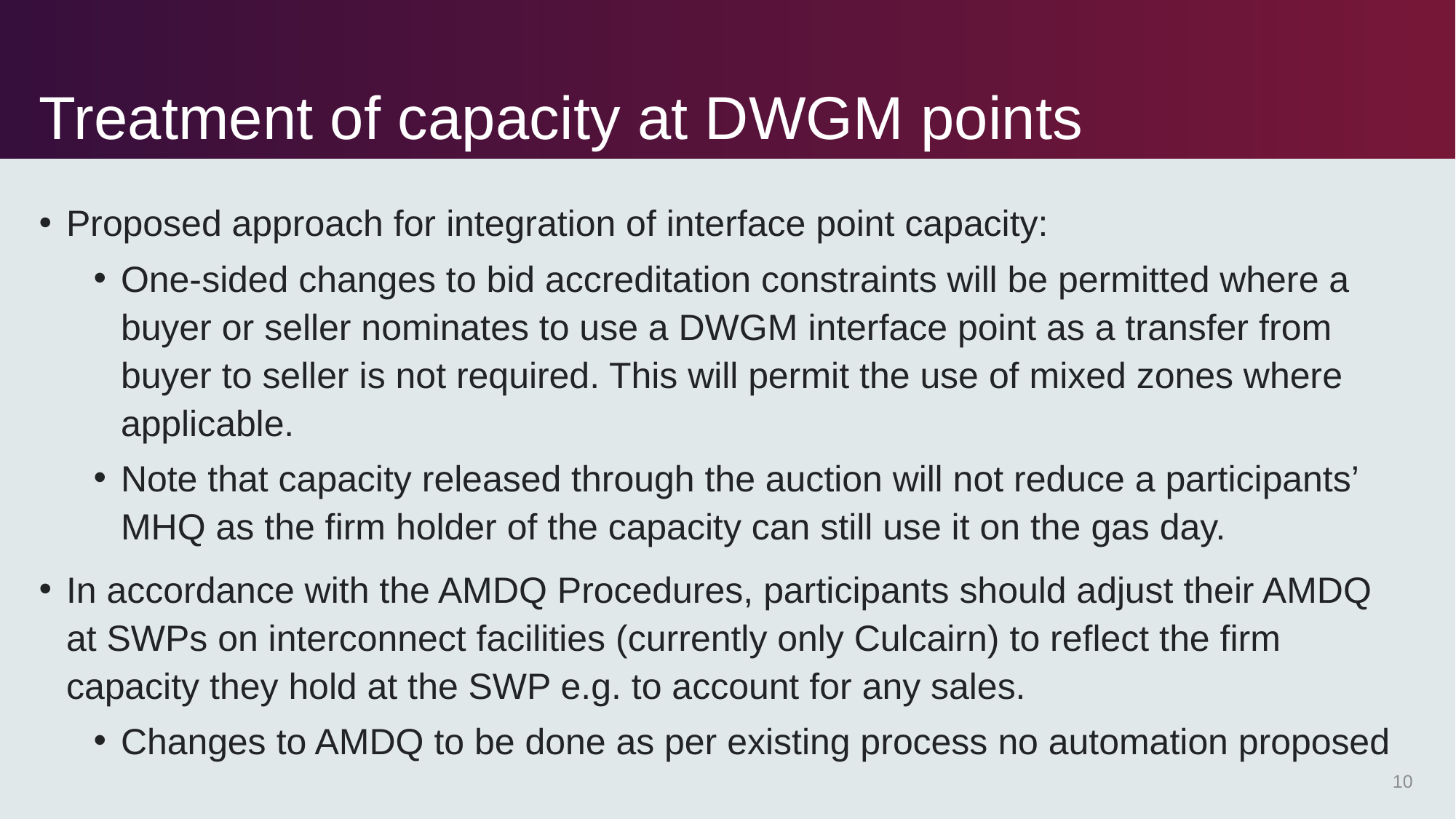

# Treatment of capacity at DWGM points
Proposed approach for integration of interface point capacity:
One-sided changes to bid accreditation constraints will be permitted where a buyer or seller nominates to use a DWGM interface point as a transfer from buyer to seller is not required. This will permit the use of mixed zones where applicable.
Note that capacity released through the auction will not reduce a participants’ MHQ as the firm holder of the capacity can still use it on the gas day.
In accordance with the AMDQ Procedures, participants should adjust their AMDQ at SWPs on interconnect facilities (currently only Culcairn) to reflect the firm capacity they hold at the SWP e.g. to account for any sales.
Changes to AMDQ to be done as per existing process no automation proposed

10